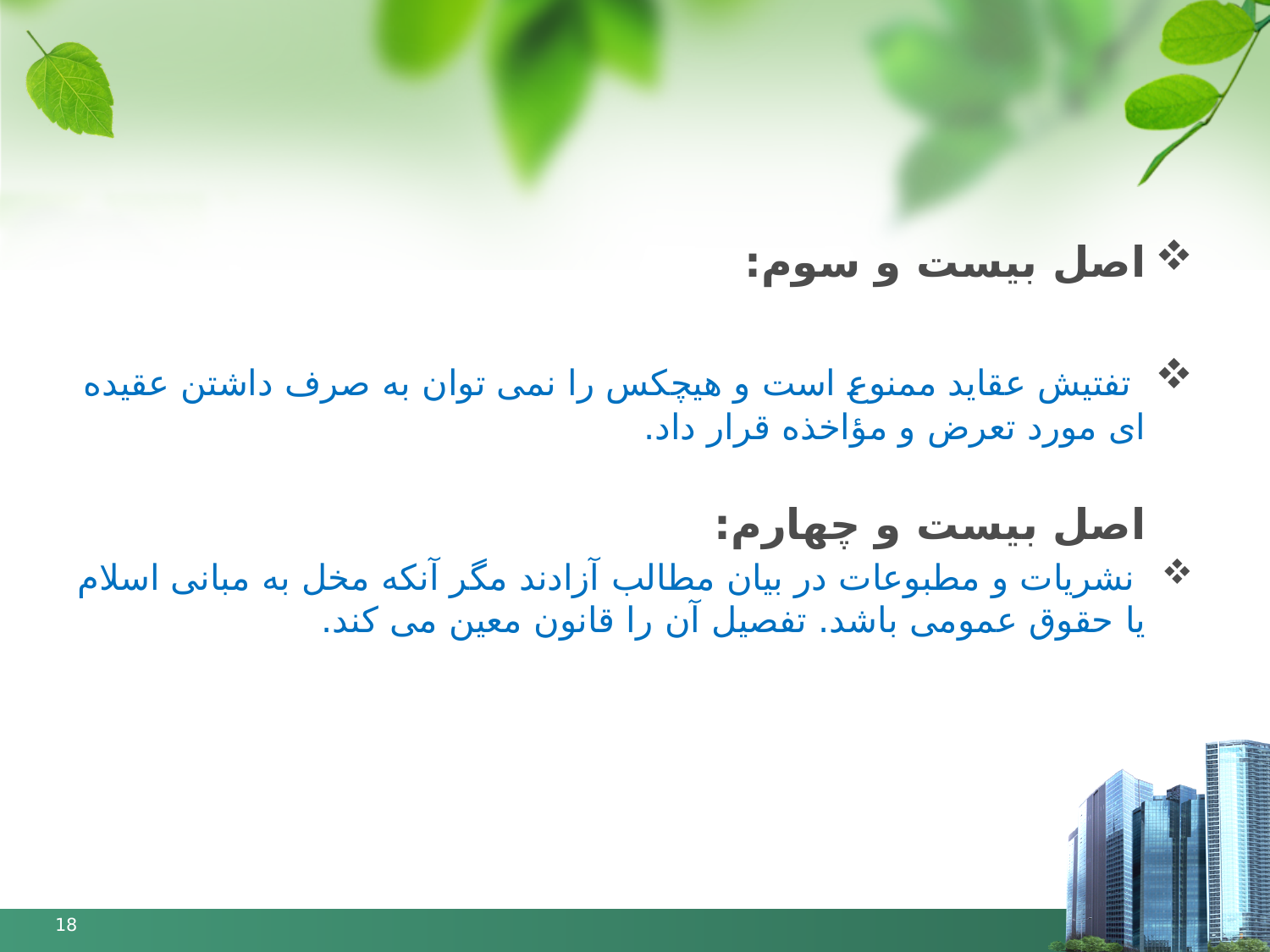

اصل‏ بیست و سوم:

 تفتیش‏ عقاید ممنوع‏ است‏ و هیچکس‏ را نمی توان‏ به‏ صرف‏ داشتن‏ عقیده‏ ای‏ مورد تعرض‏ و مؤاخذه‏ قرار داد.
اصل‏ بیست و چهارم:
 نشریات‏ و مطبوعات‏ در بیان‏ مطالب‏ آزادند مگر آنکه‏ مخل‏ به‏ مبانی‏ اسلام‏ یا حقوق‏ عمومی‏ باشد. تفصیل‏ آن‏ را قانون‏ معین‏ می‏ کند.
18